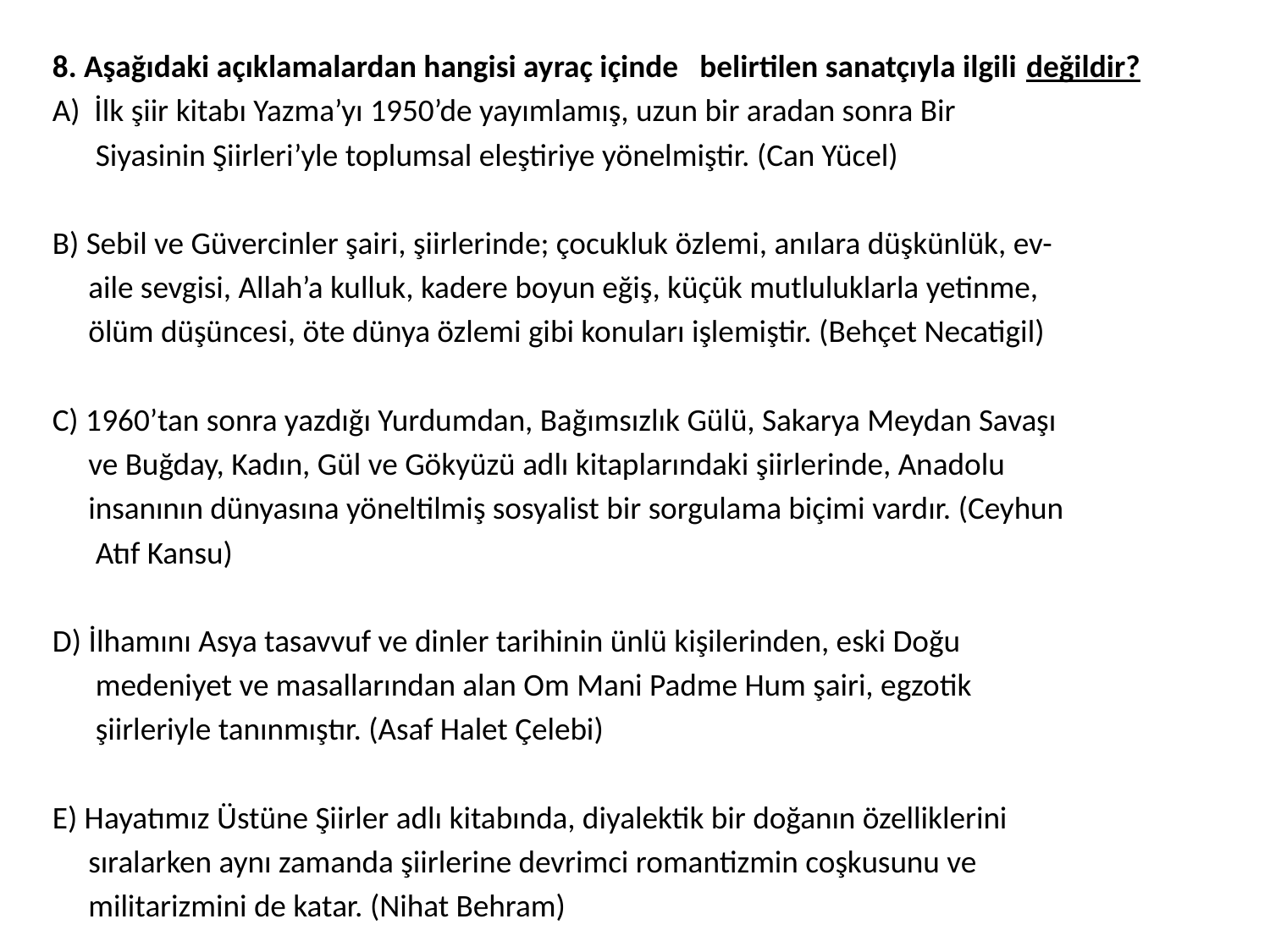

8. Aşağıdaki açıklamalardan hangisi ayraç içinde   belirtilen sanatçıyla ilgili değildir?
A)  İlk şiir kitabı Yazma’yı 1950’de yayımlamış, uzun bir aradan sonra Bir
      Siyasinin Şiirleri’yle toplumsal eleştiriye yönelmiştir. (Can Yücel)

B) Sebil ve Güvercinler şairi, şiirlerinde; çocukluk özlemi, anılara düşkünlük, ev-
     aile sevgisi, Allah’a kulluk, kadere boyun eğiş, küçük mutluluklarla yetinme,
     ölüm düşüncesi, öte dünya özlemi gibi konuları işlemiştir. (Behçet Necatigil)

C) 1960’tan sonra yazdığı Yurdumdan, Bağımsızlık Gülü, Sakarya Meydan Savaşı
     ve Buğday, Kadın, Gül ve Gökyüzü adlı kitaplarındaki şiirlerinde, Anadolu
     insanının dünyasına yöneltilmiş sosyalist bir sorgulama biçimi vardır. (Ceyhun
      Atıf Kansu)

D) İlhamını Asya tasavvuf ve dinler tarihinin ünlü kişilerinden, eski Doğu
      medeniyet ve masallarından alan Om Mani Padme Hum şairi, egzotik
      şiirleriyle tanınmıştır. (Asaf Halet Çelebi)

E) Hayatımız Üstüne Şiirler adlı kitabında, diyalektik bir doğanın özelliklerini
     sıralarken aynı zamanda şiirlerine devrimci romantizmin coşkusunu ve
     militarizmini de katar. (Nihat Behram)